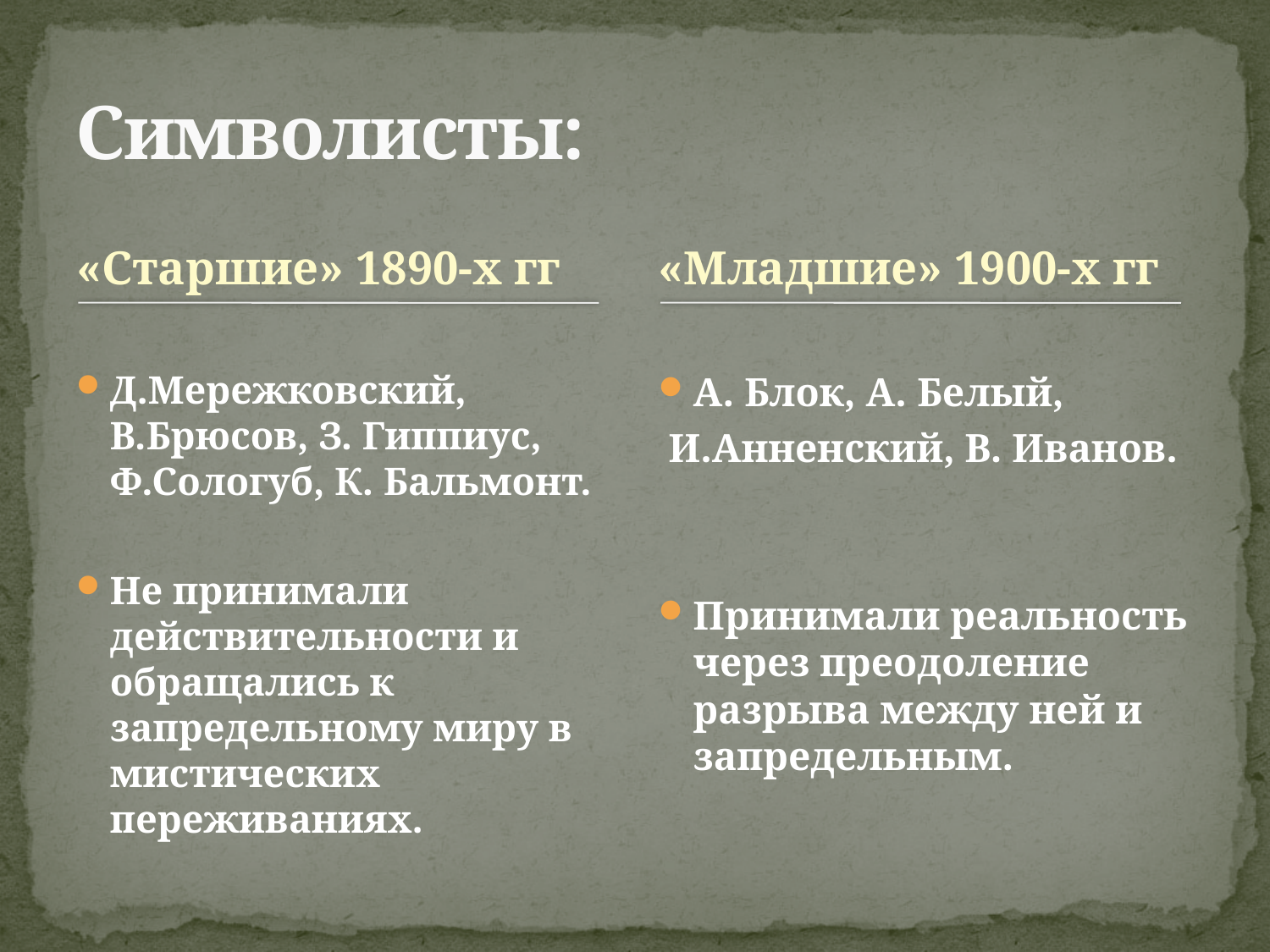

# Символисты:
«Старшие» 1890-х гг
«Младшие» 1900-х гг

Д.Мережковский, В.Брюсов, З. Гиппиус, Ф.Сологуб, К. Бальмонт.

Не принимали действительности и обращались к запредельному миру в мистических переживаниях.

А. Блок, А. Белый,
 И.Анненский, В. Иванов.

Принимали реальность через преодоление разрыва между ней и запредельным.